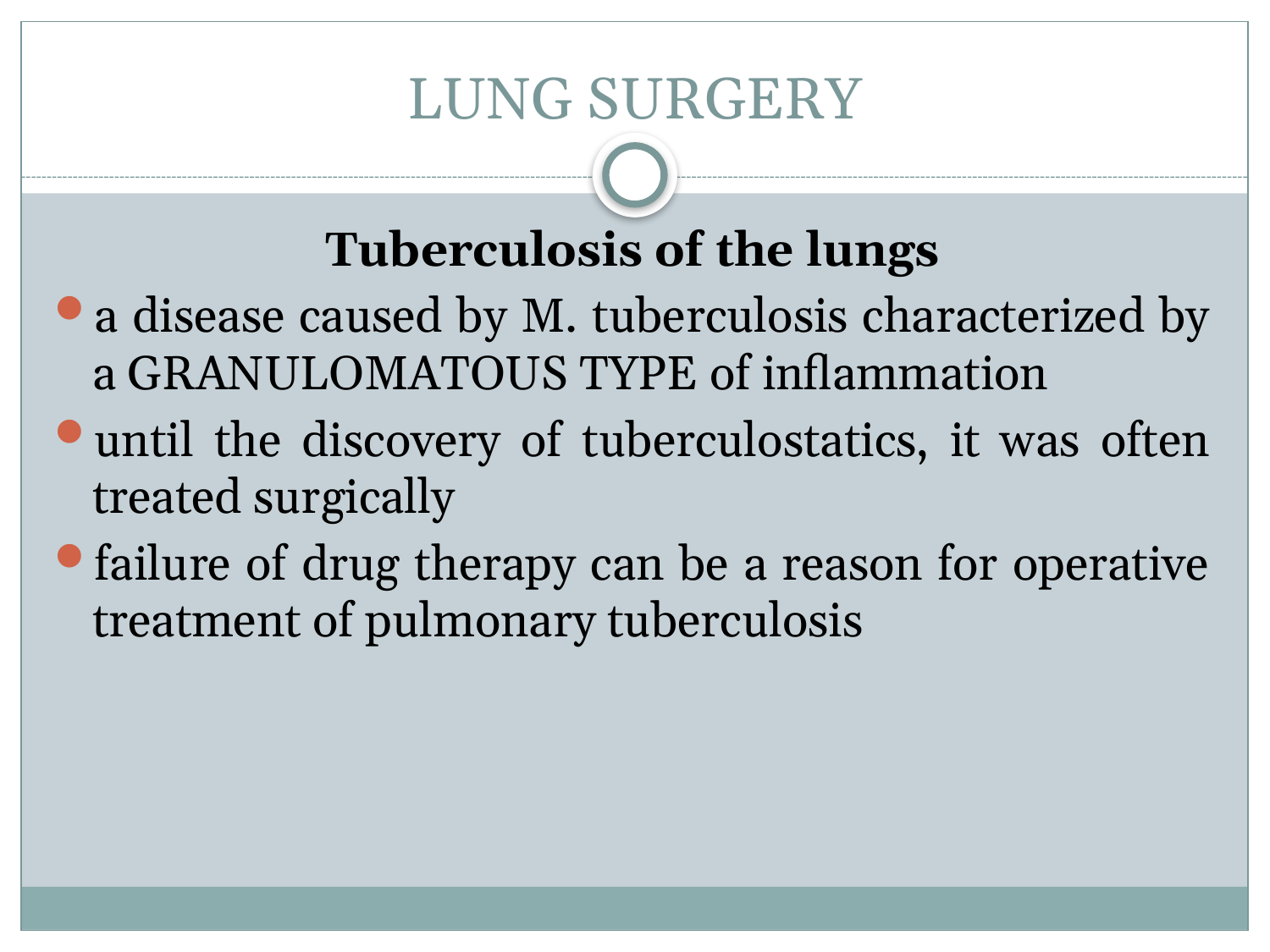

# LUNG SURGERY
Tuberculosis of the lungs
a disease caused by M. tuberculosis characterized by a GRANULOMATOUS TYPE of inflammation
until the discovery of tuberculostatics, it was often treated surgically
failure of drug therapy can be a reason for operative treatment of pulmonary tuberculosis